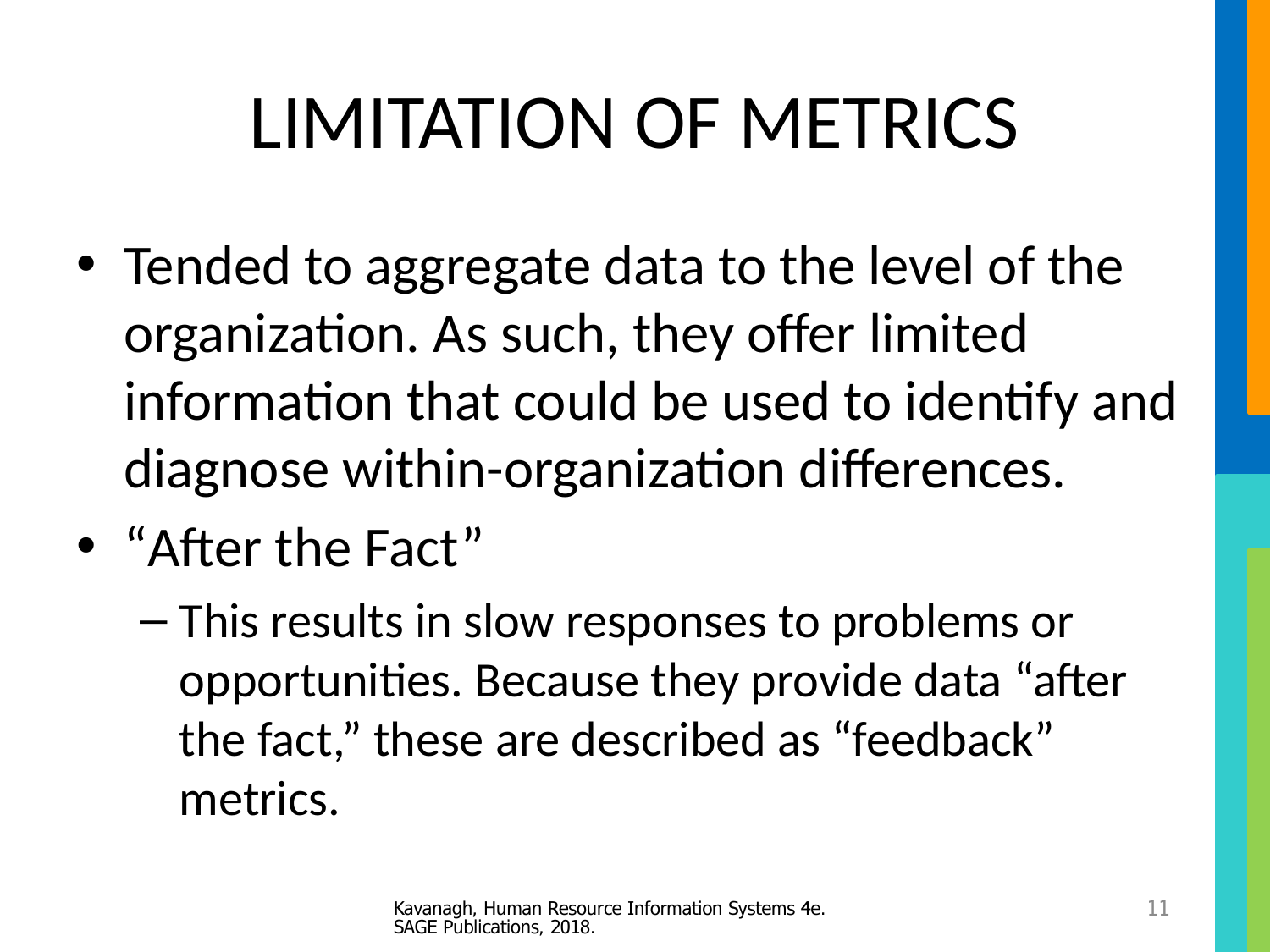

# LIMITATION OF METRICS
Tended to aggregate data to the level of the organization. As such, they offer limited information that could be used to identify and diagnose within-organization differences.
“After the Fact”
This results in slow responses to problems or opportunities. Because they provide data “after the fact,” these are described as “feedback” metrics.
Kavanagh, Human Resource Information Systems 4e. SAGE Publications, 2018.
11